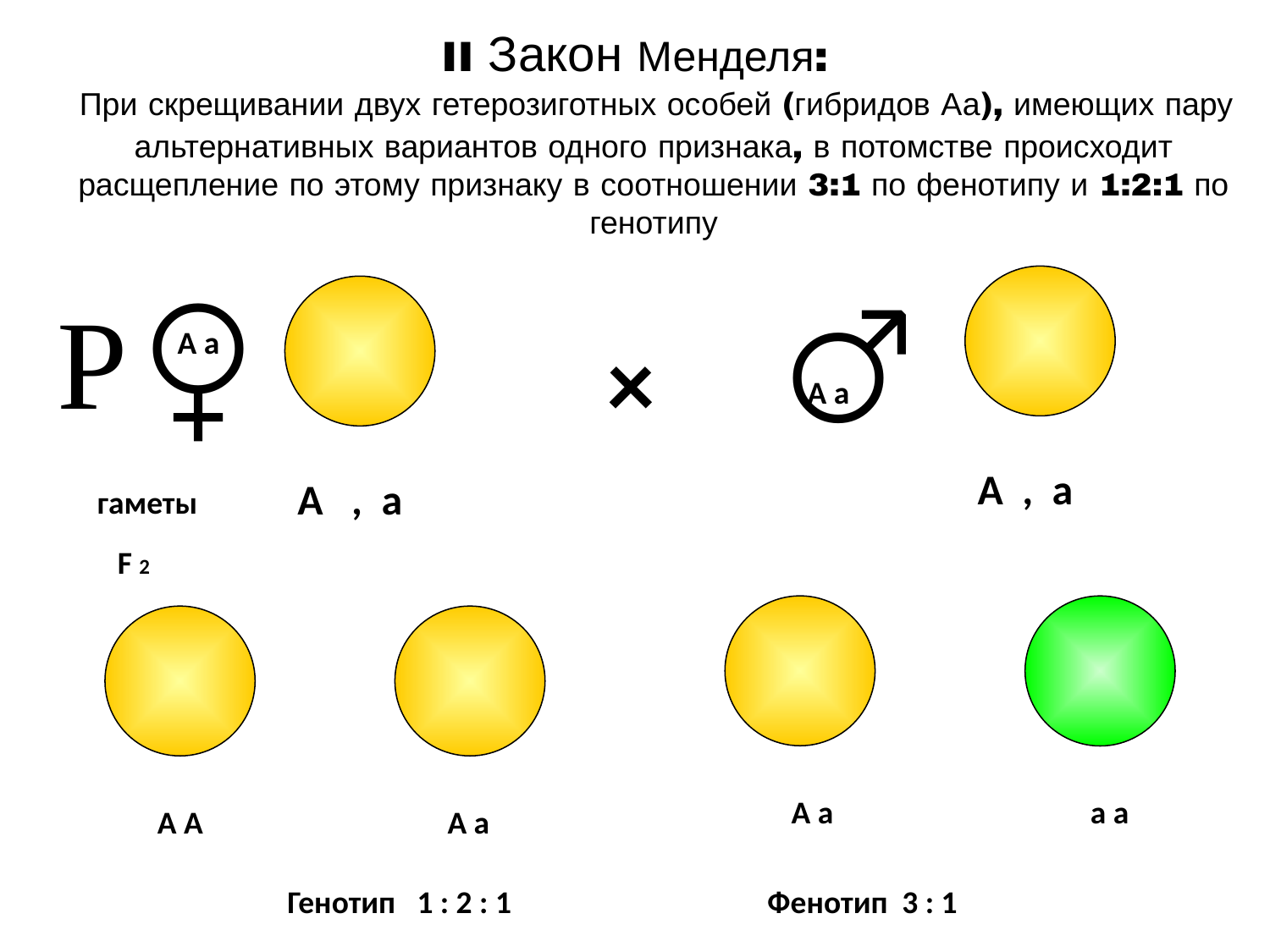

II Закон Менделя:
   При скрещивании двух гетерозиготных особей (гибридов Аа), имеющих пару альтернативных вариантов одного признака, в потомстве происходит расщепление по этому признаку в соотношении 3:1 по фенотипу и 1:2:1 по генотипу
♀
♂

Р

А а
×
А а
А  ,  а
А   ,  а
гаметы
F 2

А а
а а
А А
А а
Генотип   1 : 2 : 1
Фенотип  3 : 1